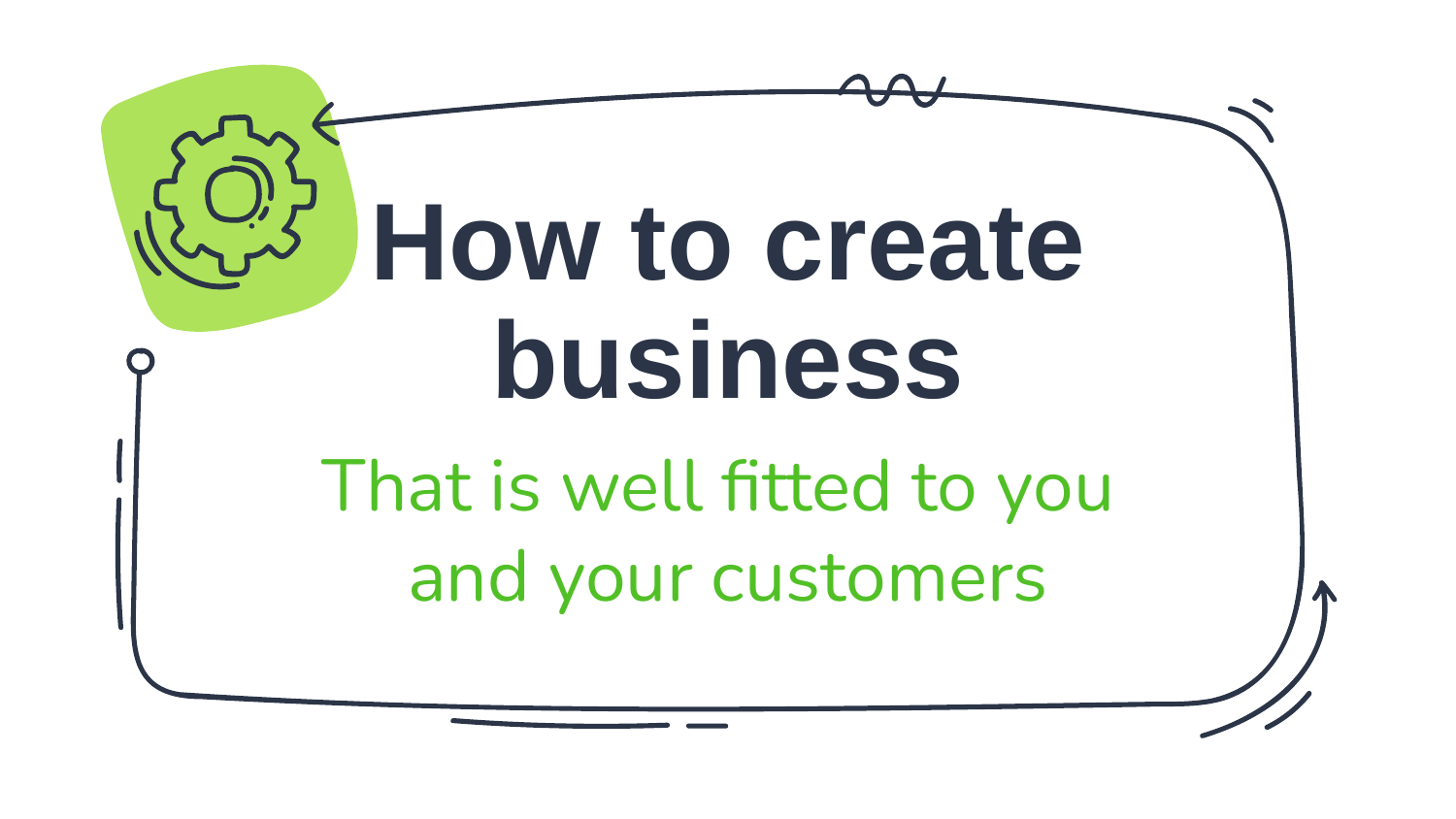

# How to create business
That is well fitted to you
and your customers